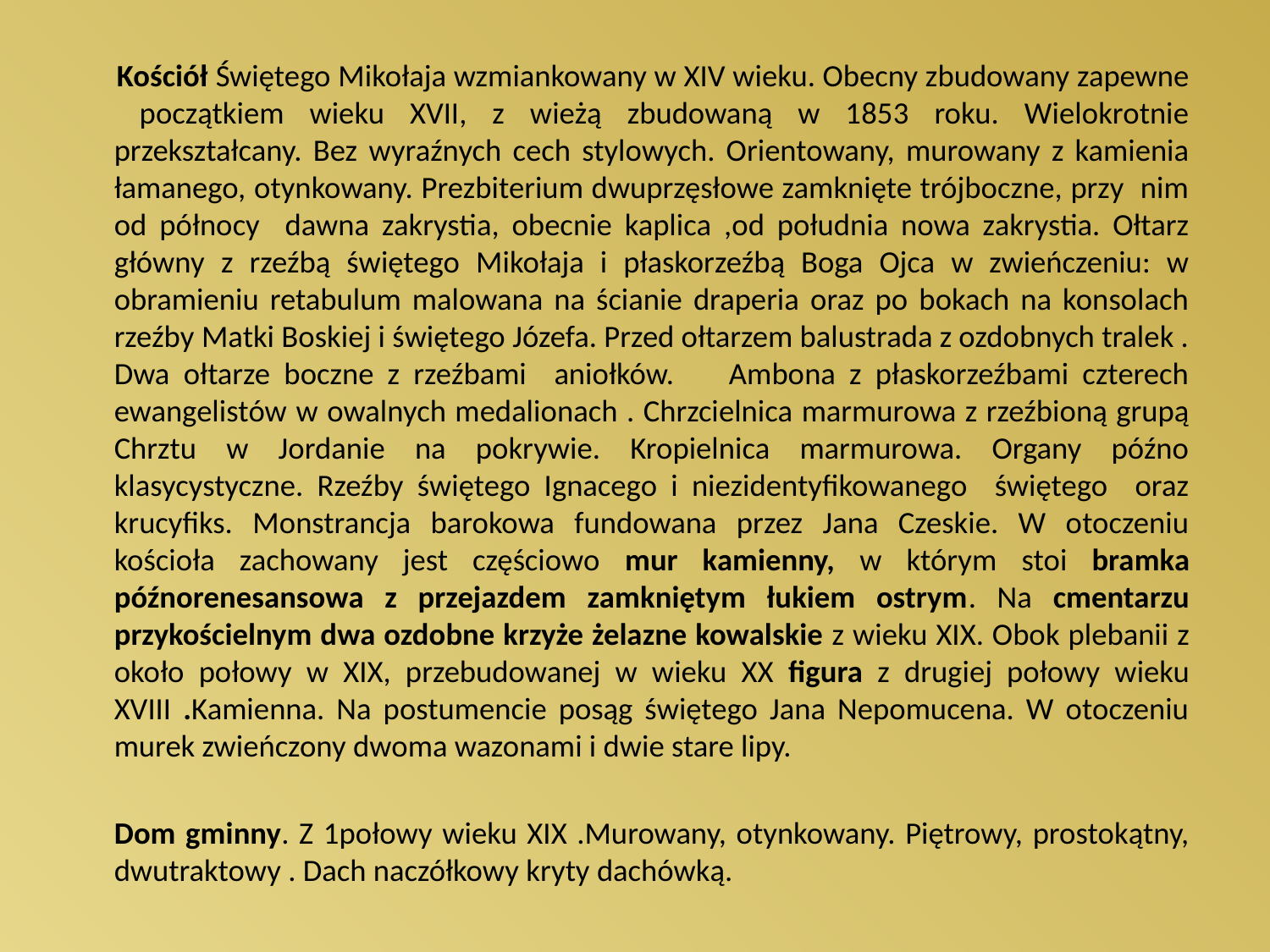

Kościół Świętego Mikołaja wzmiankowany w XIV wieku. Obecny zbudowany zapewne  początkiem wieku XVII, z wieżą zbudowaną w 1853 roku. Wielokrotnie przekształcany. Bez wyraźnych cech stylowych. Orientowany, murowany z kamienia łamanego, otynkowany. Prezbiterium dwuprzęsłowe zamknięte trójboczne, przy  nim od północy  dawna zakrystia, obecnie kaplica ,od południa nowa zakrystia. Ołtarz główny z rzeźbą świętego Mikołaja i płaskorzeźbą Boga Ojca w zwieńczeniu: w obramieniu retabulum malowana na ścianie draperia oraz po bokach na konsolach rzeźby Matki Boskiej i świętego Józefa. Przed ołtarzem balustrada z ozdobnych tralek . Dwa ołtarze boczne z rzeźbami  aniołków.    Ambona z płaskorzeźbami czterech ewangelistów w owalnych medalionach . Chrzcielnica marmurowa z rzeźbioną grupą Chrztu w Jordanie na pokrywie. Kropielnica marmurowa. Organy późno klasycystyczne. Rzeźby świętego Ignacego i niezidentyfikowanego  świętego  oraz krucyfiks. Monstrancja barokowa fundowana przez Jana Czeskie. W otoczeniu kościoła zachowany jest częściowo mur kamienny, w którym stoi bramka późnorenesansowa z przejazdem zamkniętym łukiem ostrym. Na cmentarzu przykościelnym dwa ozdobne krzyże żelazne kowalskie z wieku XIX. Obok plebanii z około połowy w XIX, przebudowanej w wieku XX figura z drugiej połowy wieku XVIII .Kamienna. Na postumencie posąg świętego Jana Nepomucena. W otoczeniu murek zwieńczony dwoma wazonami i dwie stare lipy.

	Dom gminny. Z 1połowy wieku XIX .Murowany, otynkowany. Piętrowy, prostokątny, dwutraktowy . Dach naczółkowy kryty dachówką.